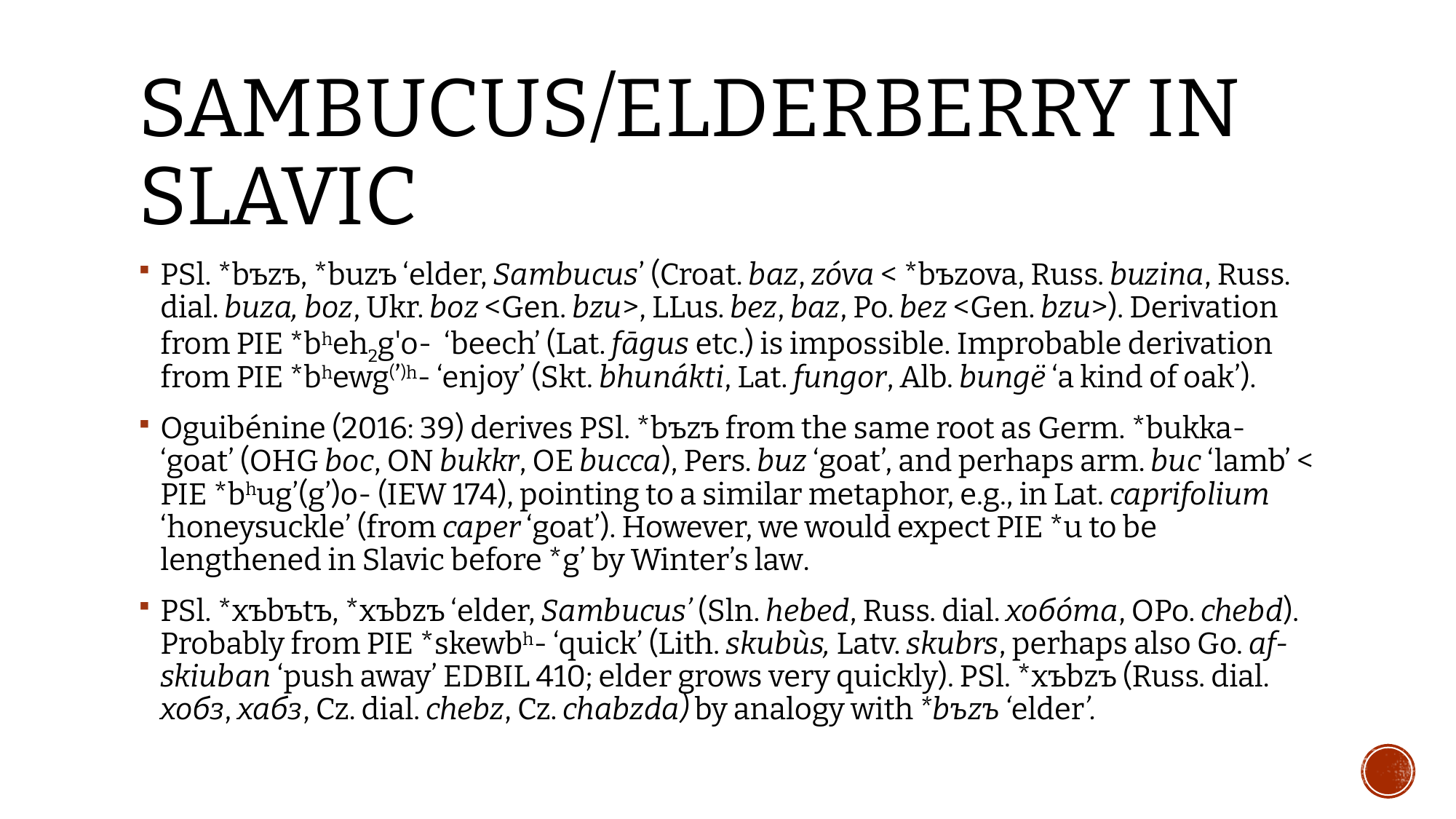

# Sambucus/elderberry in slavic
PSl. *bъzъ, *buzъ ‘elder, Sambucus’ (Croat. baz, zóva < *bъzova, Russ. buzina, Russ. dial. buza, boz, Ukr. boz <Gen. bzu>, LLus. bez, baz, Po. bez <Gen. bzu>). Derivation from PIE *bheh2g'o-  ‘beech’ (Lat. fāgus etc.) is impossible. Improbable derivation from PIE *bhewg(’)h- ‘enjoy’ (Skt. bhunákti, Lat. fungor, Alb. bungë ‘a kind of oak’).
Oguibénine (2016: 39) derives PSl. *bъzъ from the same root as Germ. *bukka- ‘goat’ (OHG boc, ON bukkr, OE bucca), Pers. buz ‘goat’, and perhaps arm. buc ‘lamb’ < PIE *bhug’(g’)o- (IEW 174), pointing to a similar metaphor, e.g., in Lat. caprifolium ‘honeysuckle’ (from caper ‘goat’). However, we would expect PIE *u to be lengthened in Slavic before *g’ by Winter’s law.
PSl. *xъbъtъ, *xъbzъ ‘elder, Sambucus’ (Sln. hebed, Russ. dial. хобóта, OPo. chebd). Probably from PIE *skewbh- ‘quick’ (Lith. skubùs, Latv. skubrs, perhaps also Go. af-skiuban ‘push away’ EDBIL 410; elder grows very quickly). PSl. *xъbzъ (Russ. dial. хобз, хабз, Cz. dial. chebz, Cz. chabzda) by analogy with *bъzъ ‘elder’.